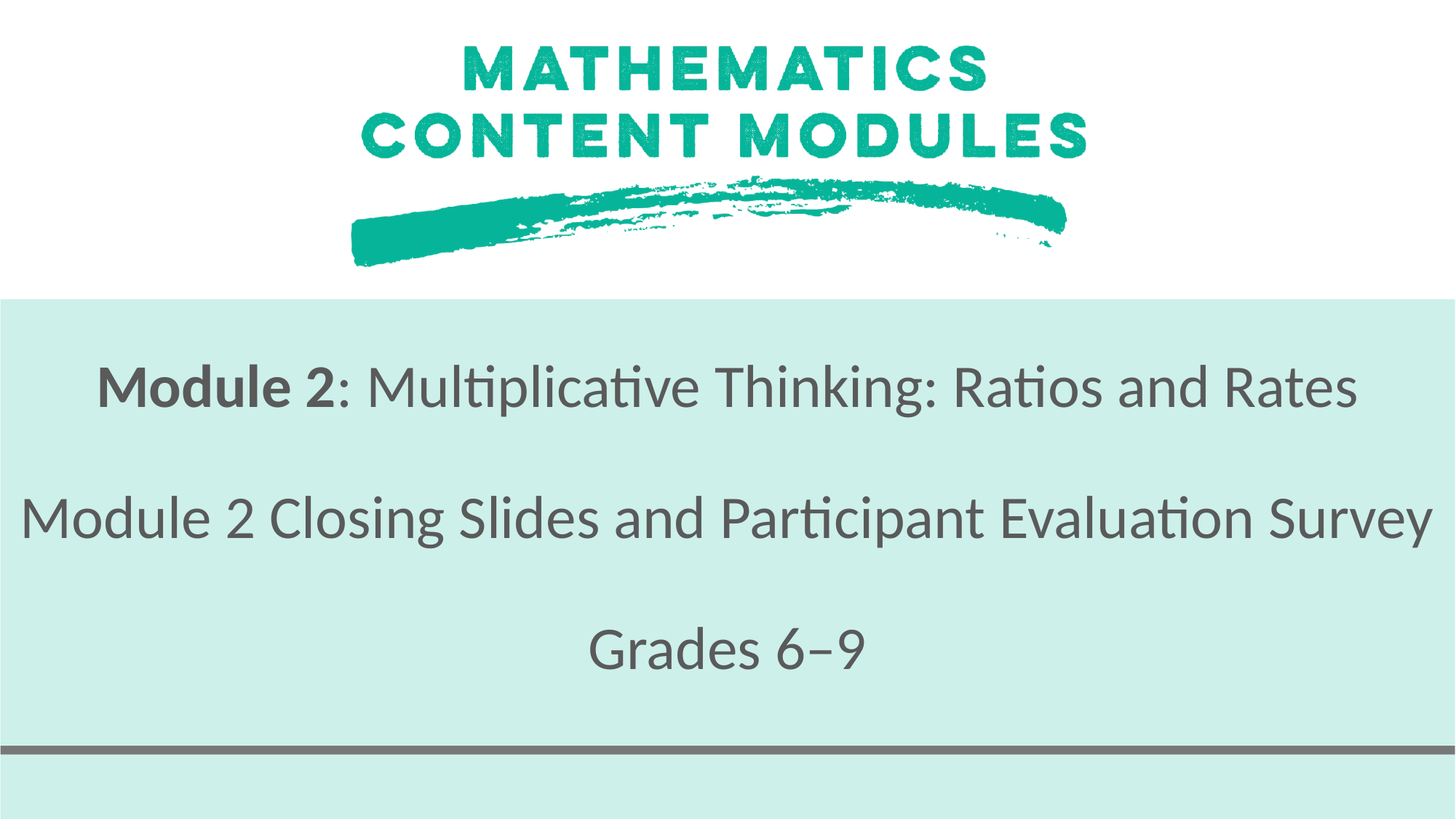

# Module 2: Multiplicative Thinking: Ratios and Rates Module 2 Closing Slides and Participant Evaluation Survey Grades 6–9